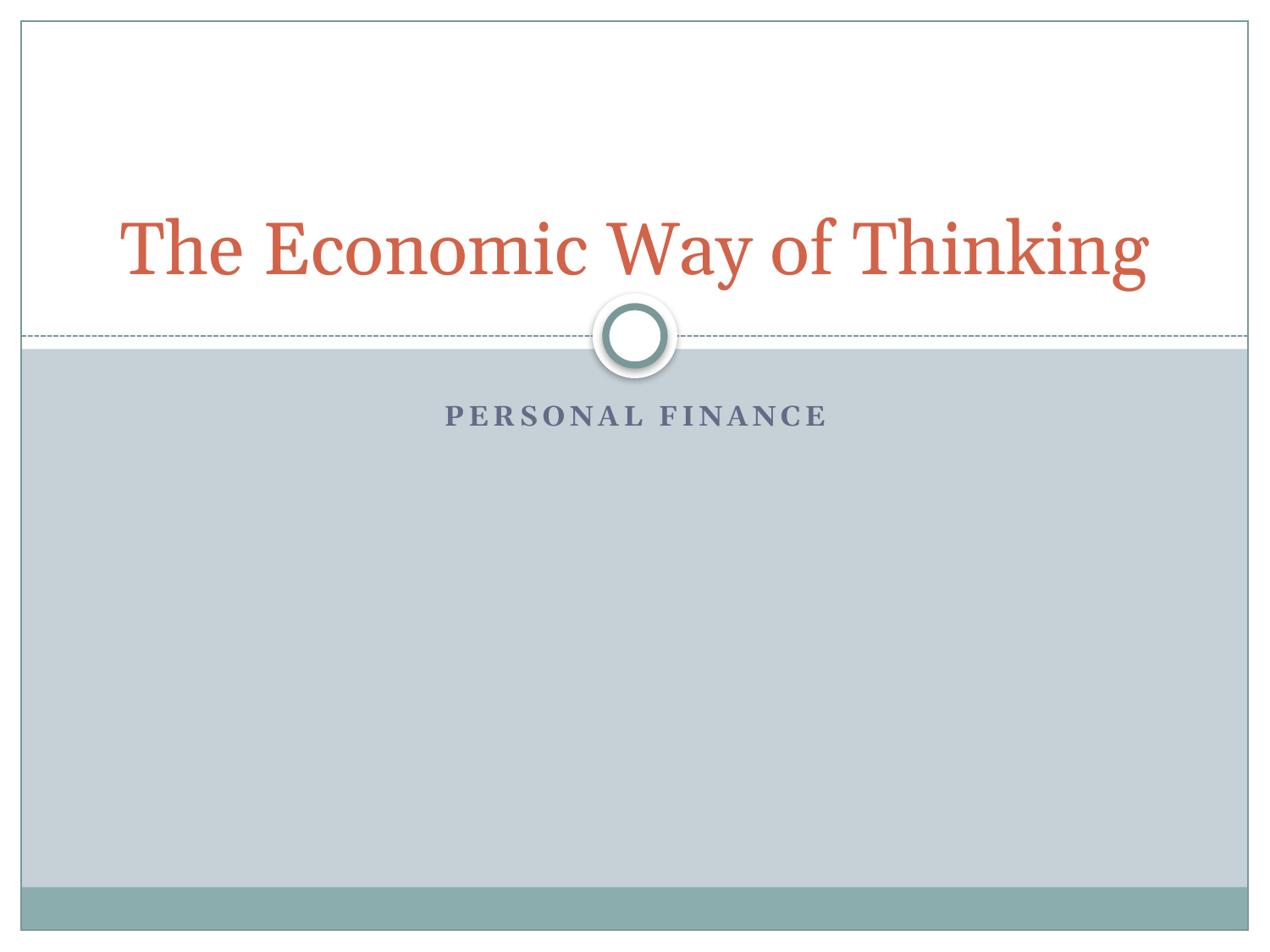

# The Economic Way of Thinking
Personal Finance